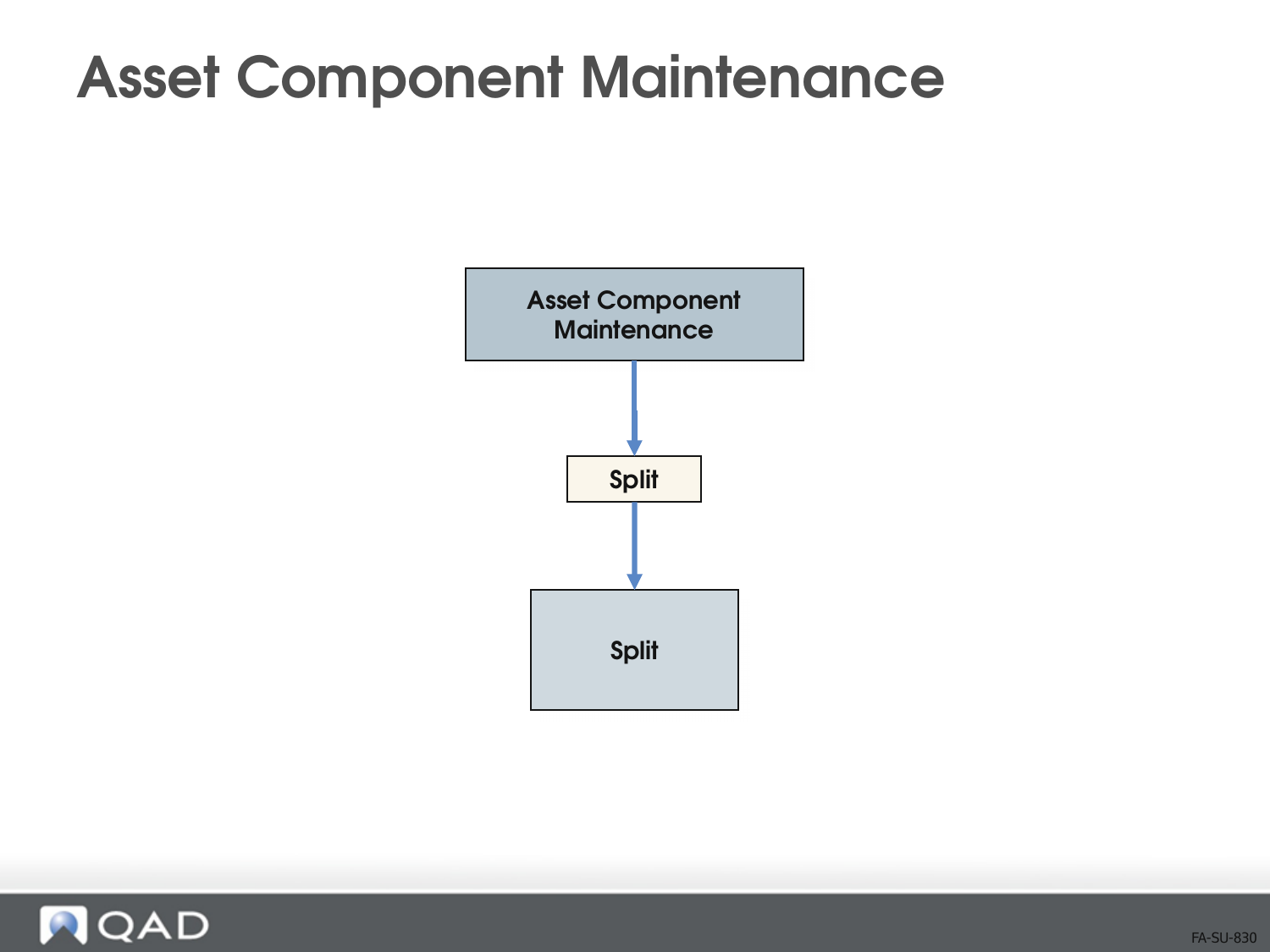

# Asset Component Maintenance
Asset Component Maintenance
Split
Split
FA-SU-830